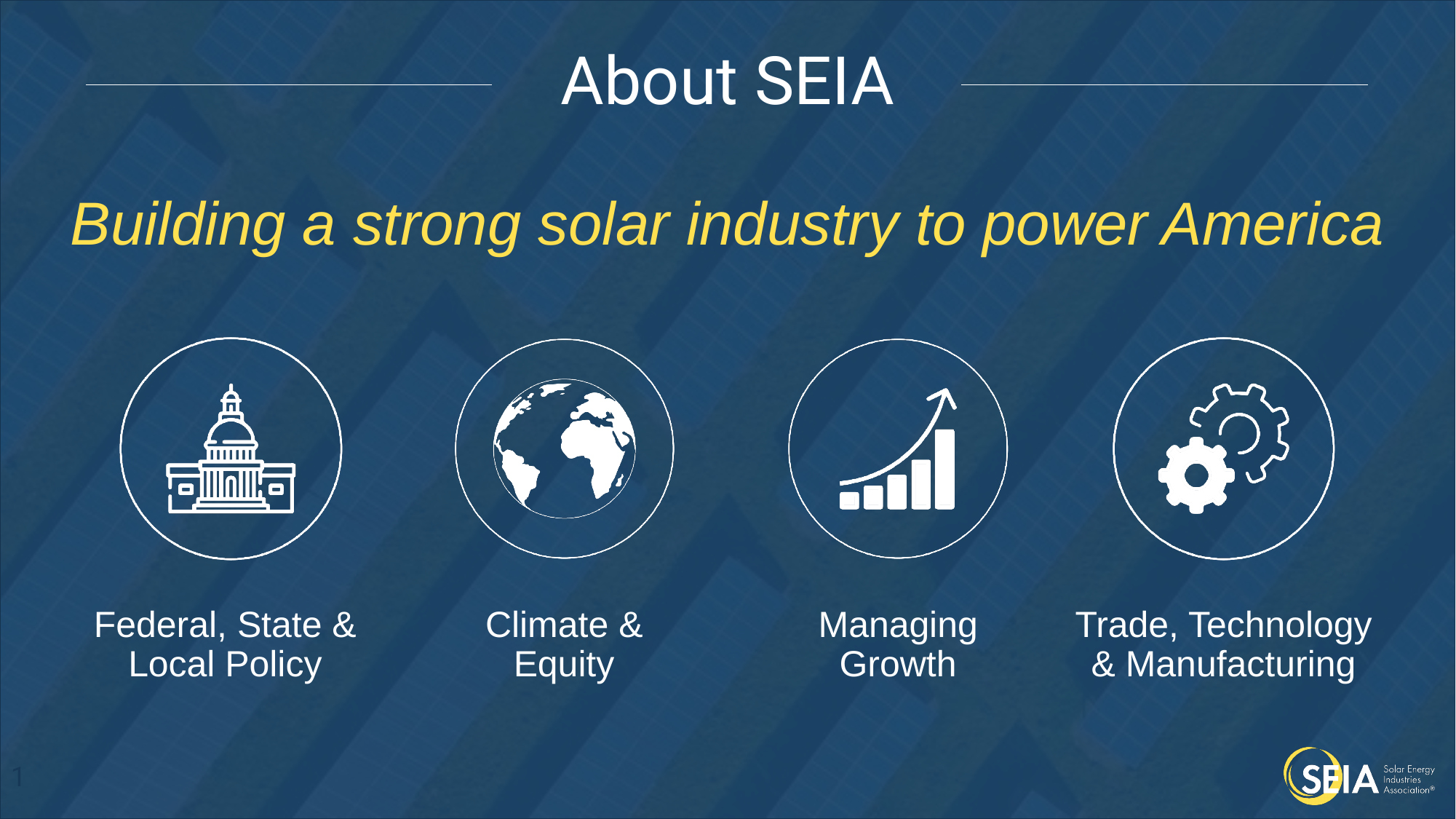

# About SEIA
Building a strong solar industry to power America
Federal, State & Local Policy
Climate & Equity
Managing Growth
Trade, Technology & Manufacturing
1